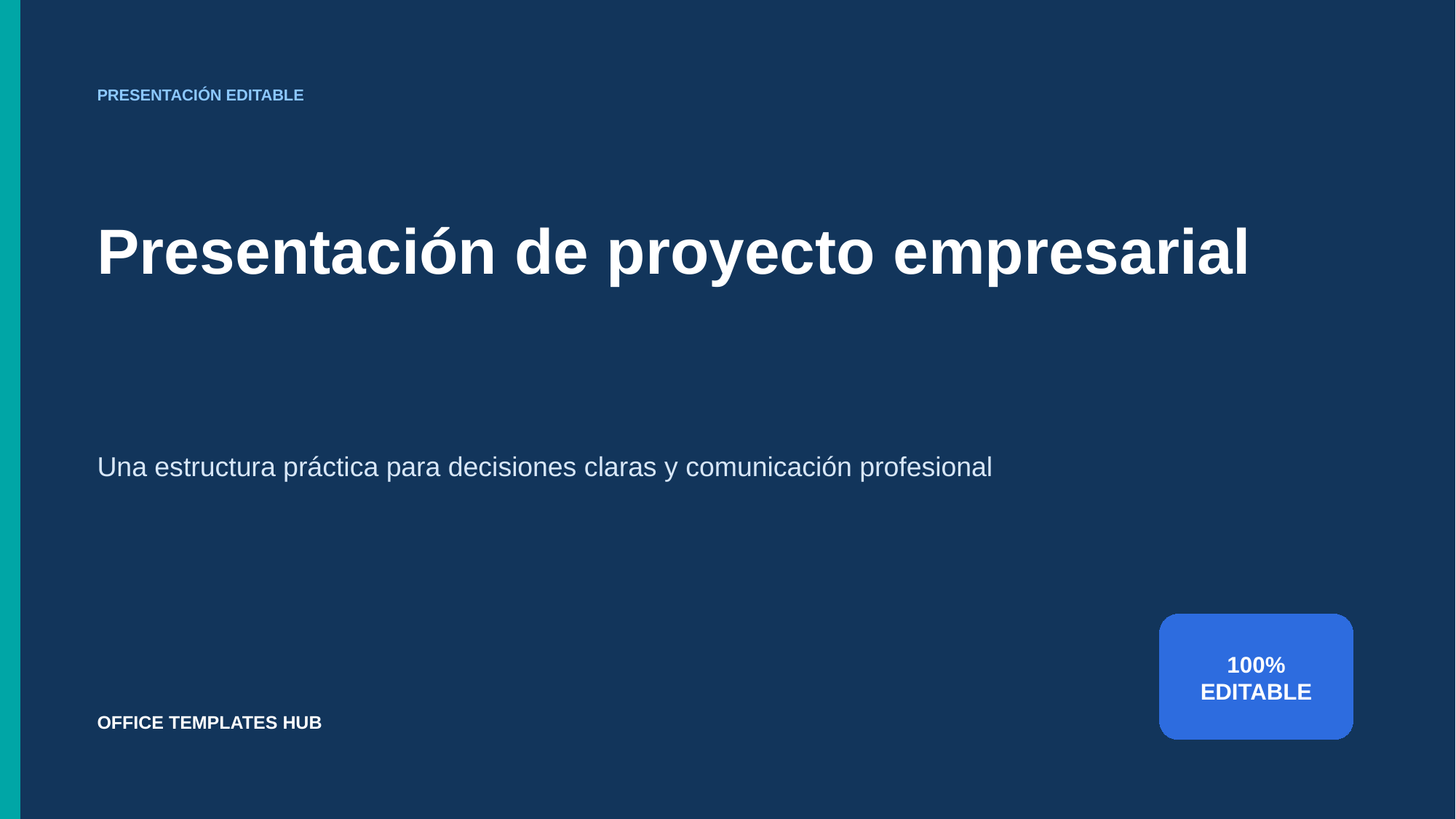

PRESENTACIÓN EDITABLE
Presentación de proyecto empresarial
Una estructura práctica para decisiones claras y comunicación profesional

100%
EDITABLE
OFFICE TEMPLATES HUB